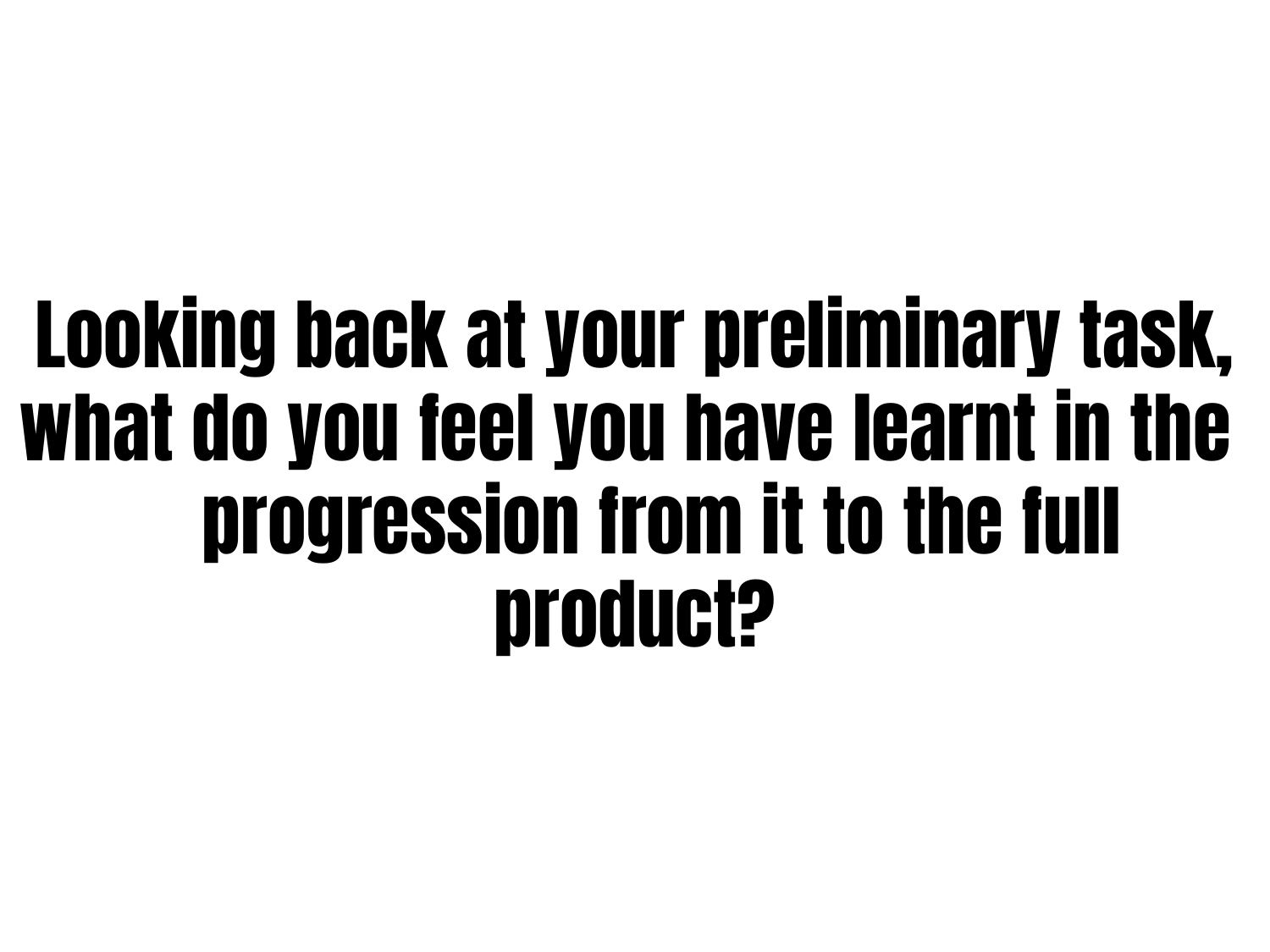

# Looking back at your preliminary task, what do you feel you have learnt in the     progression from it to the full product?